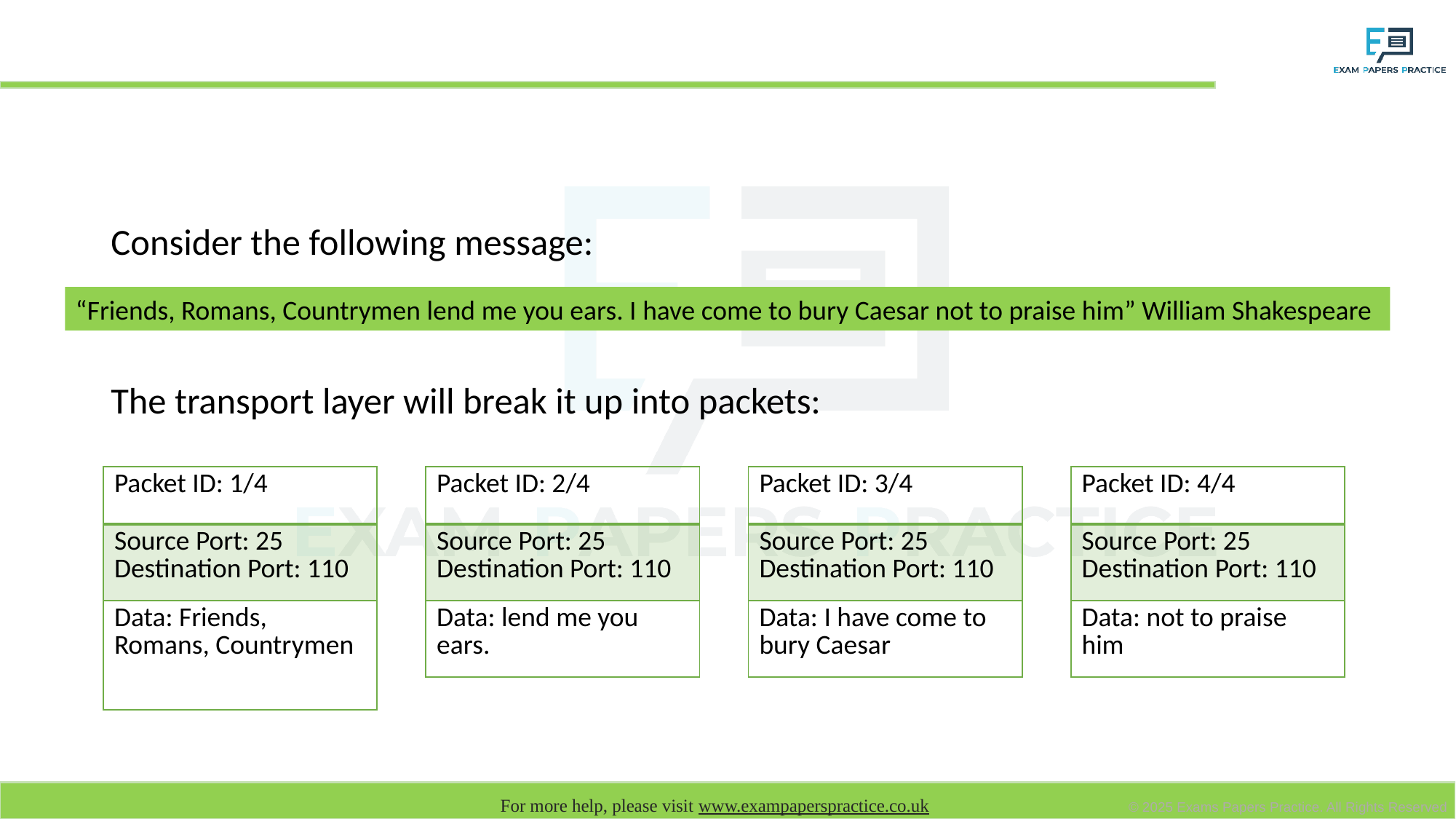

# Transport Layer
Consider the following message:

The transport layer will break it up into packets:
“Friends, Romans, Countrymen lend me you ears. I have come to bury Caesar not to praise him” William Shakespeare
| Packet ID: 1/4 |
| --- |
| Source Port: 25 Destination Port: 110 |
| Data: Friends, Romans, Countrymen |
| Packet ID: 2/4 |
| --- |
| Source Port: 25 Destination Port: 110 |
| Data: lend me you ears. |
| Packet ID: 3/4 |
| --- |
| Source Port: 25 Destination Port: 110 |
| Data: I have come to bury Caesar |
| Packet ID: 4/4 |
| --- |
| Source Port: 25 Destination Port: 110 |
| Data: not to praise him |